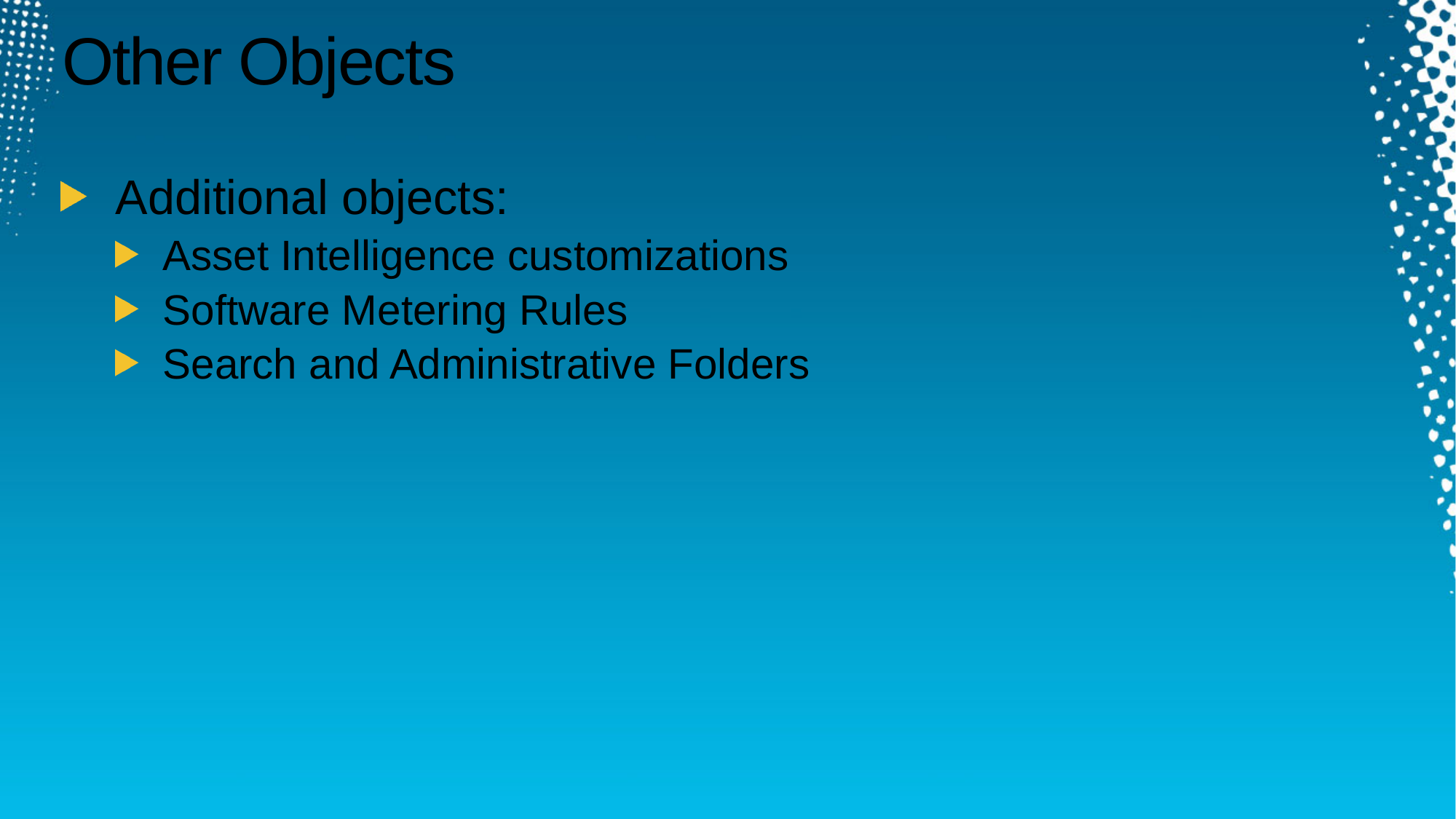

# Other Objects
Additional objects:
Asset Intelligence customizations
Software Metering Rules
Search and Administrative Folders